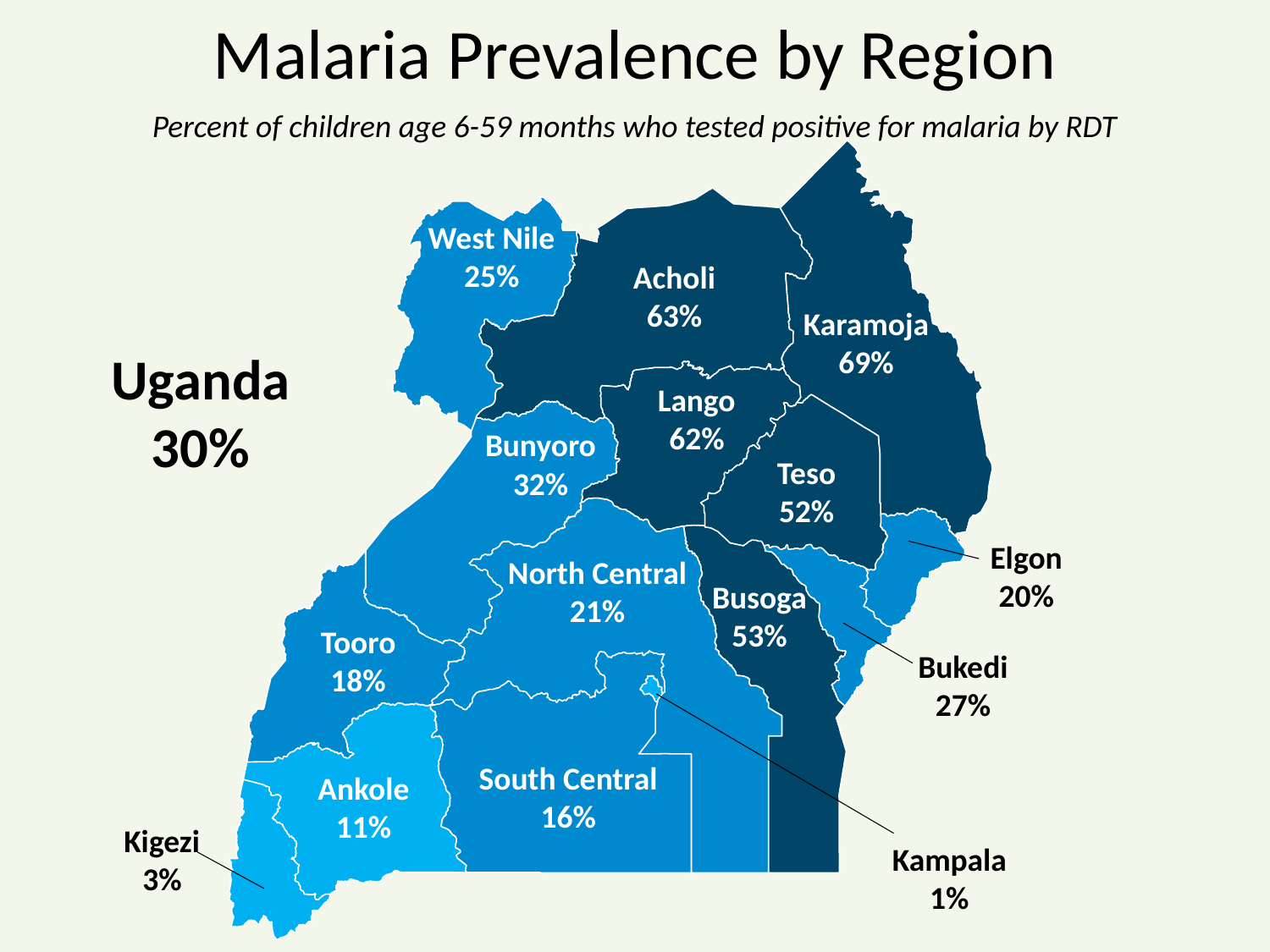

# Malaria Prevalence by Region
Percent of children age 6-59 months who tested positive for malaria by RDT

West Nile
25%
Acholi
63%
Karamoja
69%
Uganda
30%

Lango
62%

Bunyoro
32%
Teso
52%

Elgon
20%

North Central
21%

Busoga
53%
Tooro
18%
Bukedi
27%

South Central
16%
Ankole
11%

Kigezi
3%
Kampala
1%